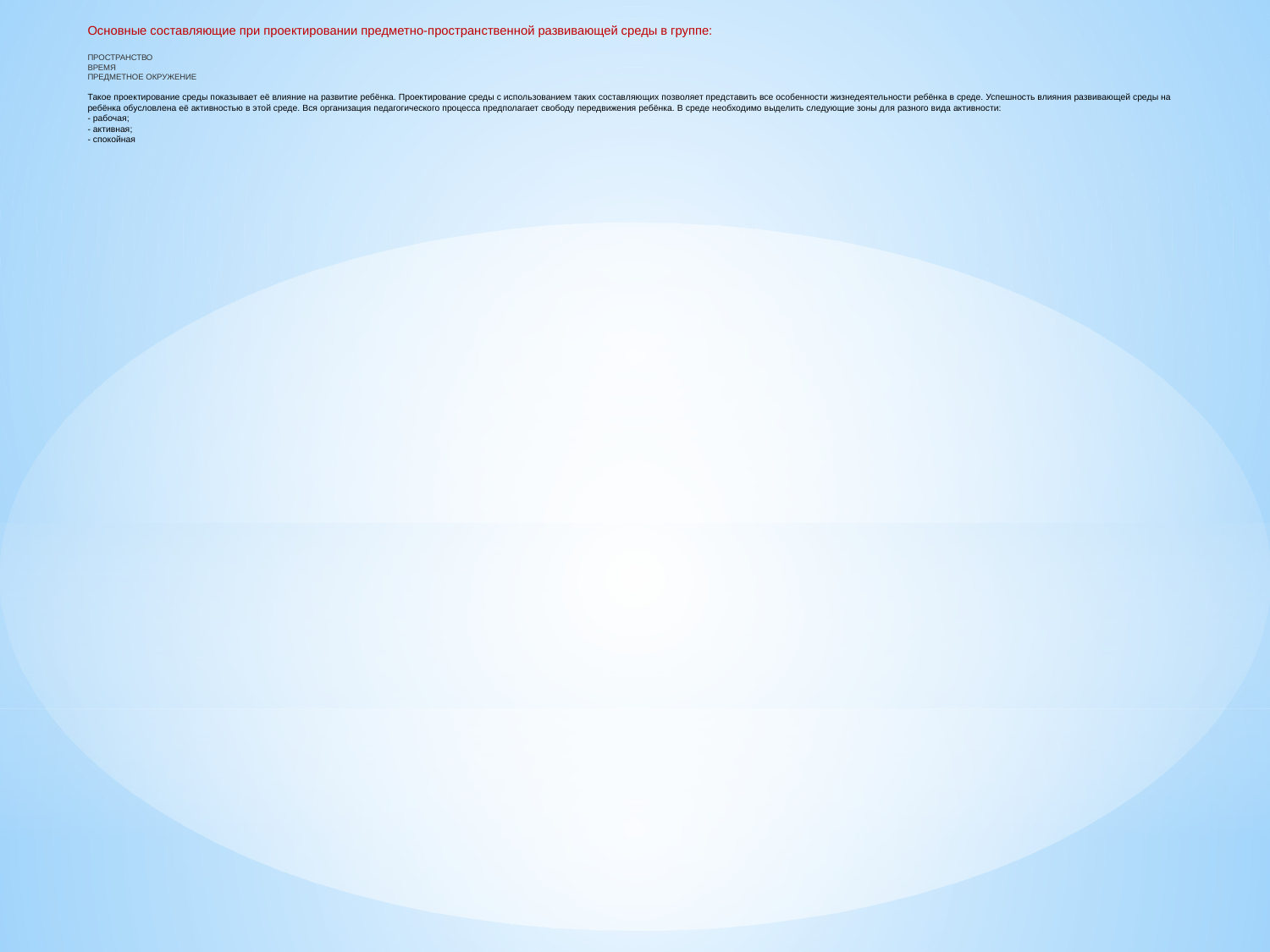

# Основные составляющие при проектировании предметно-пространственной развивающей среды в группе: ПРОСТРАНСТВО ВРЕМЯ ПРЕДМЕТНОЕ ОКРУЖЕНИЕ Такое проектирование среды показывает её влияние на развитие ребёнка. Проектирование среды с использованием таких составляющих позволяет представить все особенности жизнедеятельности ребёнка в среде. Успешность влияния развивающей среды на ребёнка обусловлена её активностью в этой среде. Вся организация педагогического процесса предполагает свободу передвижения ребёнка. В среде необходимо выделить следующие зоны для разного вида активности: - рабочая; - активная; - спокойная